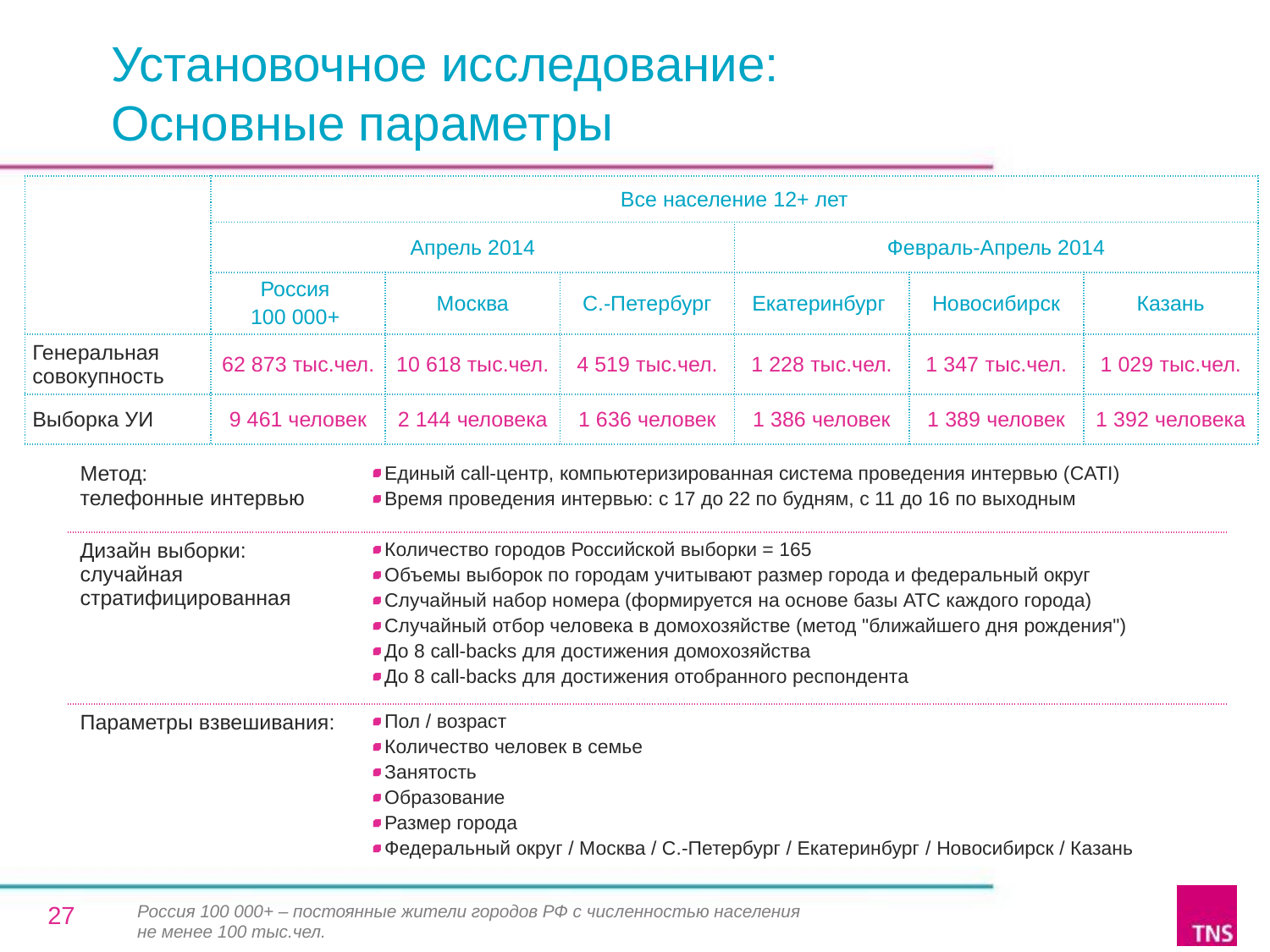

Установочное исследование:
Основные параметры
|  | Все население 12+ лет |  |  |  |  |  |
| --- | --- | --- | --- | --- | --- | --- |
|  | Апрель 2014 |  |  | Февраль-Апрель 2014 |  |  |
|  | Россия 100 000+ | Москва | С.-Петербург | Екатеринбург | Новосибирск | Казань |
| Генеральная совокупность | 62 873 тыс.чел. | 10 618 тыс.чел. | 4 519 тыс.чел. | 1 228 тыс.чел. | 1 347 тыс.чел. | 1 029 тыс.чел. |
| Выборка УИ | 9 461 человек | 2 144 человека | 1 636 человек | 1 386 человек | 1 389 человек | 1 392 человека |

| Метод: телефонные интервью | Единый call-центр, компьютеризированная система проведения интервью (CATI) Время проведения интервью: с 17 до 22 по будням, с 11 до 16 по выходным |
| --- | --- |
| Дизайн выборки: случайная стратифицированная | Количество городов Российской выборки = 165 Объемы выборок по городам учитывают размер города и федеральный округ Случайный набор номера (формируется на основе базы АТС каждого города) Случайный отбор человека в домохозяйстве (метод "ближайшего дня рождения") До 8 call-backs для достижения домохозяйства До 8 call-backs для достижения отобранного респондента |
| Параметры взвешивания: | Пол / возраст Количество человек в семье Занятость Образование Размер города Федеральный округ / Москва / С.-Петербург / Екатеринбург / Новосибирск / Казань |
27
Россия 100 000+ – постоянные жители городов РФ с численностью населения не менее 100 тыс.чел.